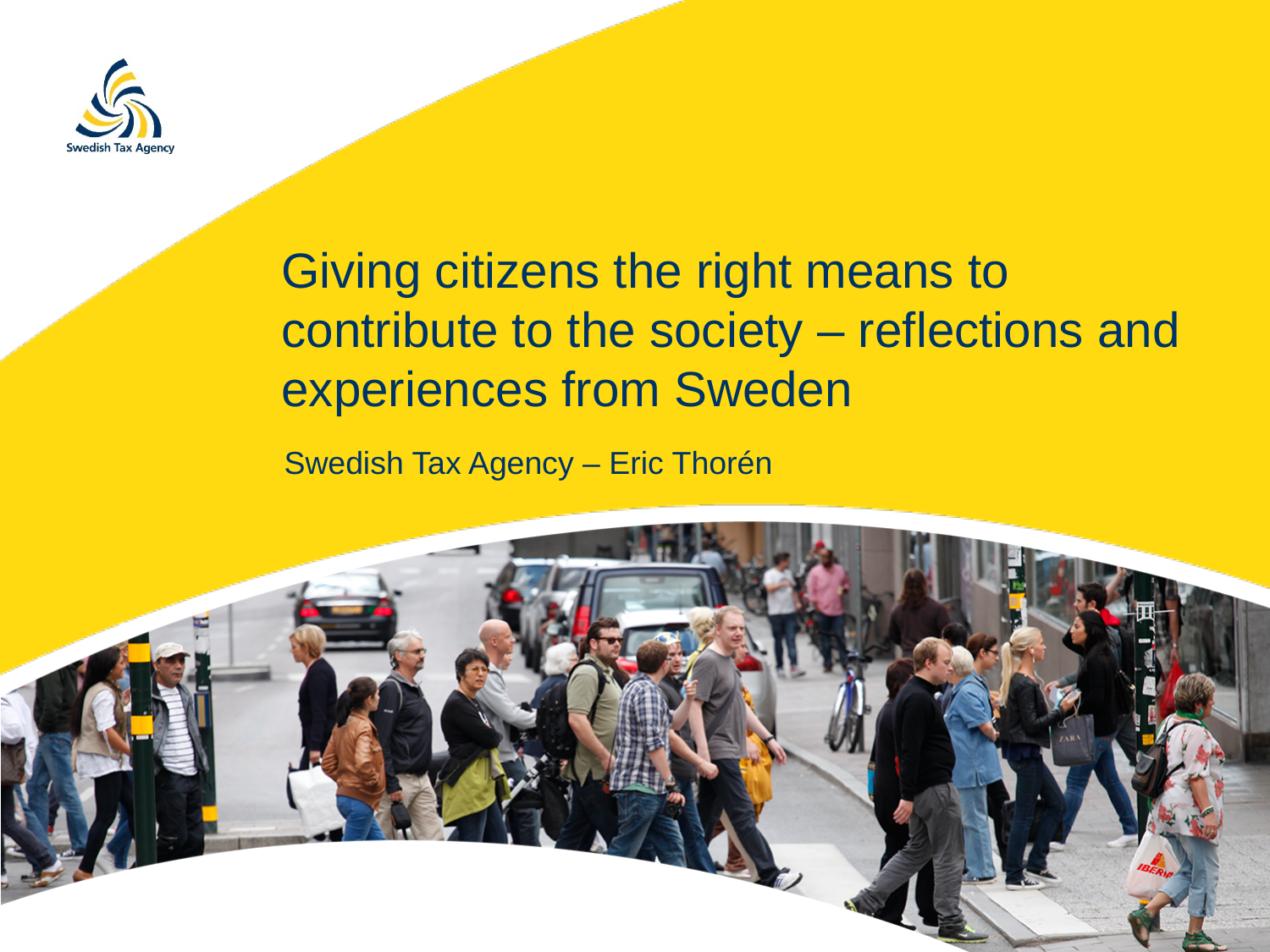

# Giving citizens the right means to contribute to the society – reflections and experiences from Sweden
Swedish Tax Agency – Eric Thorén